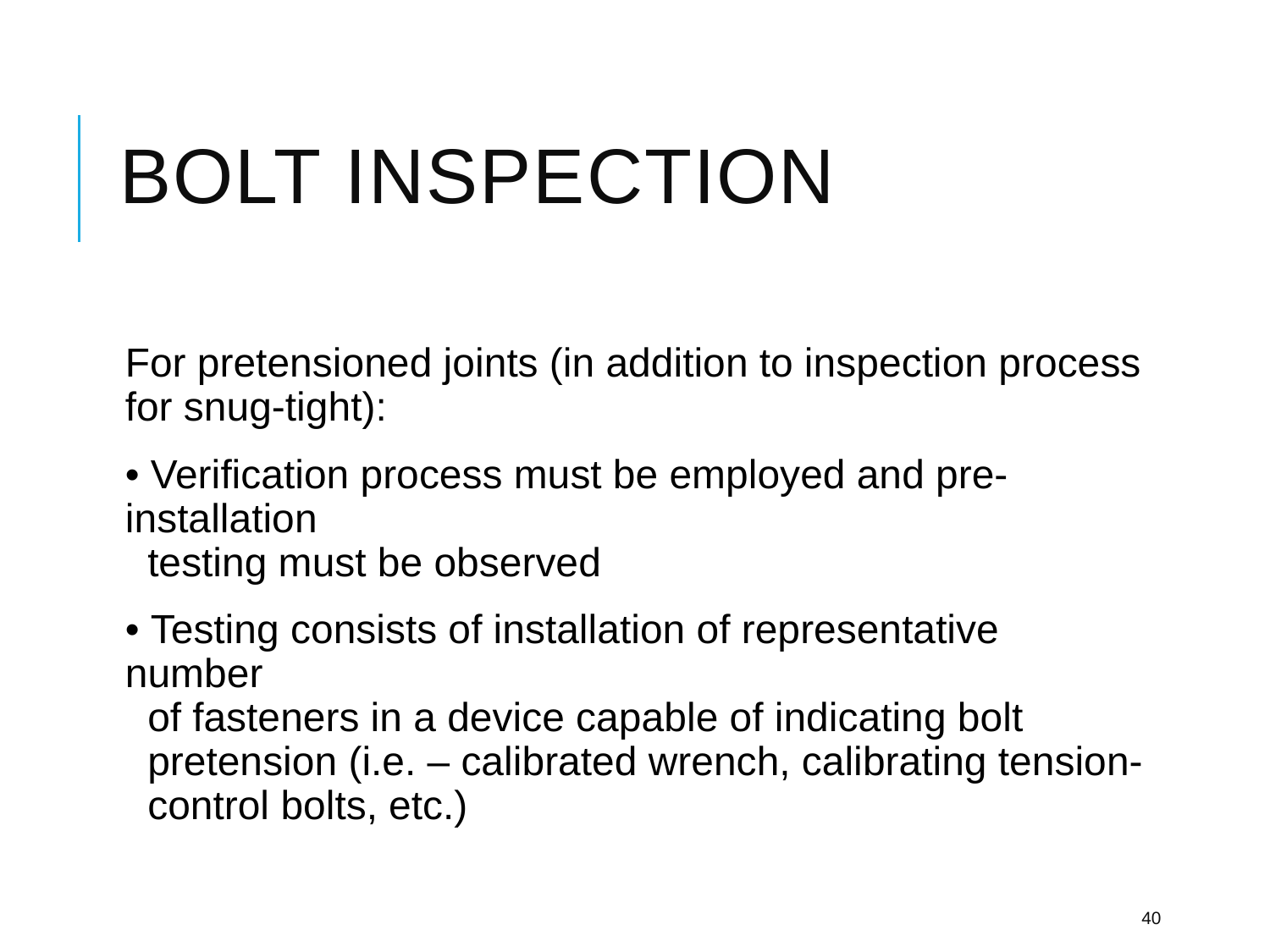

# Bolt inspection

For pretensioned joints (in addition to inspection process for snug-tight):
• Verification process must be employed and pre-installation
  testing must be observed
• Testing consists of installation of representative number
  of fasteners in a device capable of indicating bolt
  pretension (i.e. – calibrated wrench, calibrating tension-
  control bolts, etc.)

40